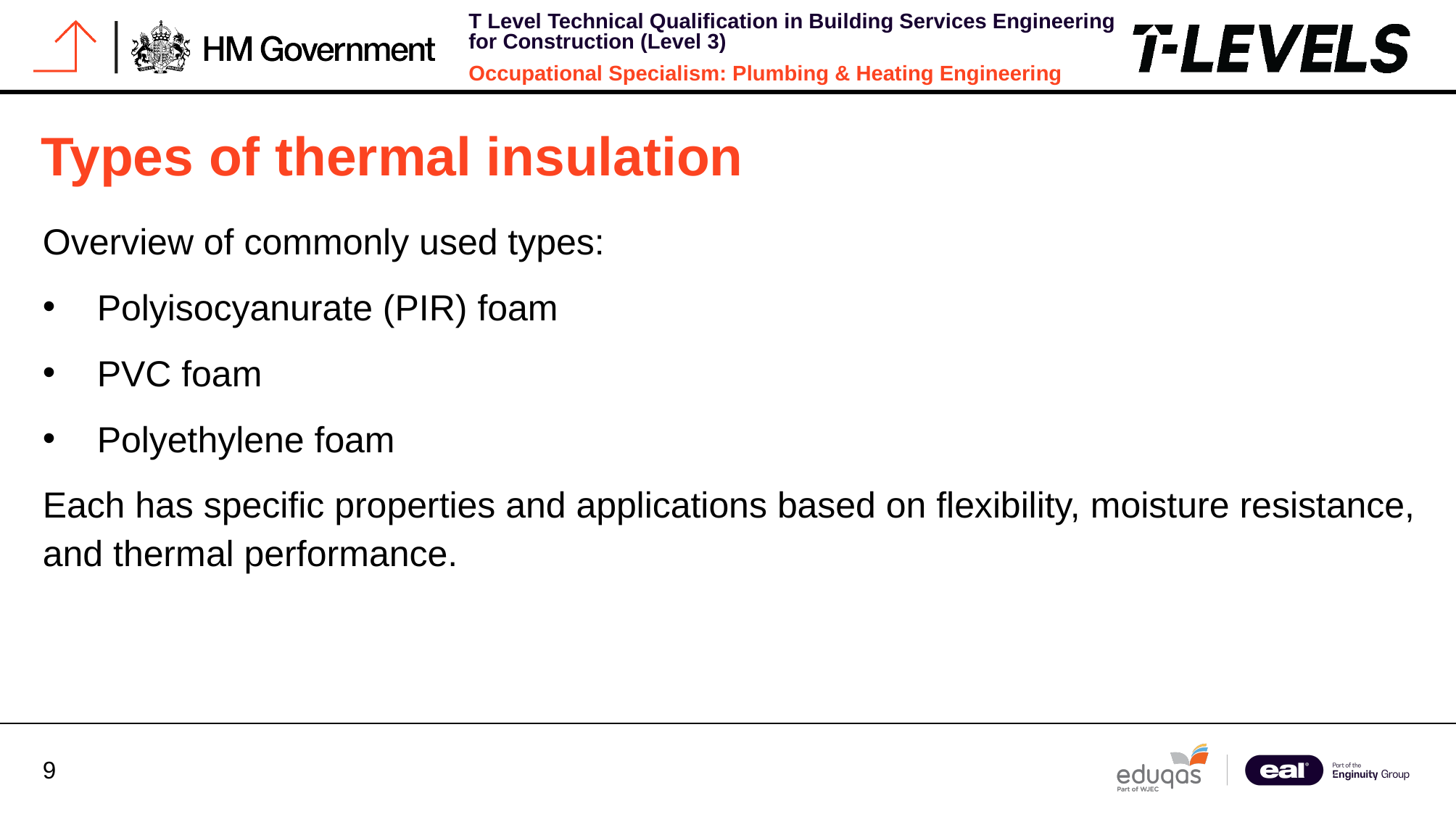

# Types of thermal insulation
Overview of commonly used types:
Polyisocyanurate (PIR) foam
PVC foam
Polyethylene foam
Each has specific properties and applications based on flexibility, moisture resistance, and thermal performance.